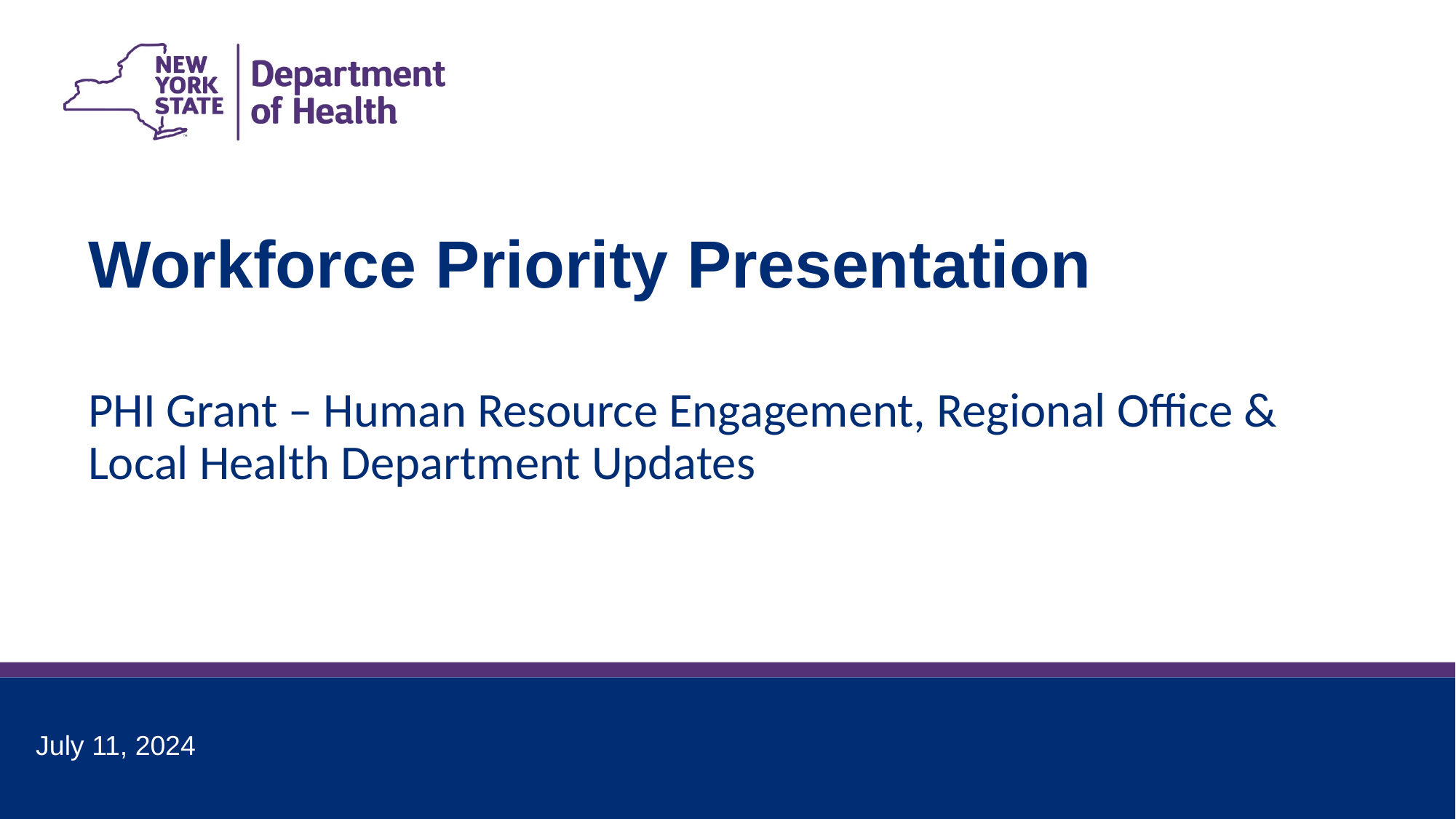

Workforce Priority Presentation

PHI Grant – Human Resource Engagement, Regional Office & Local Health Department Updates
July 11, 2024